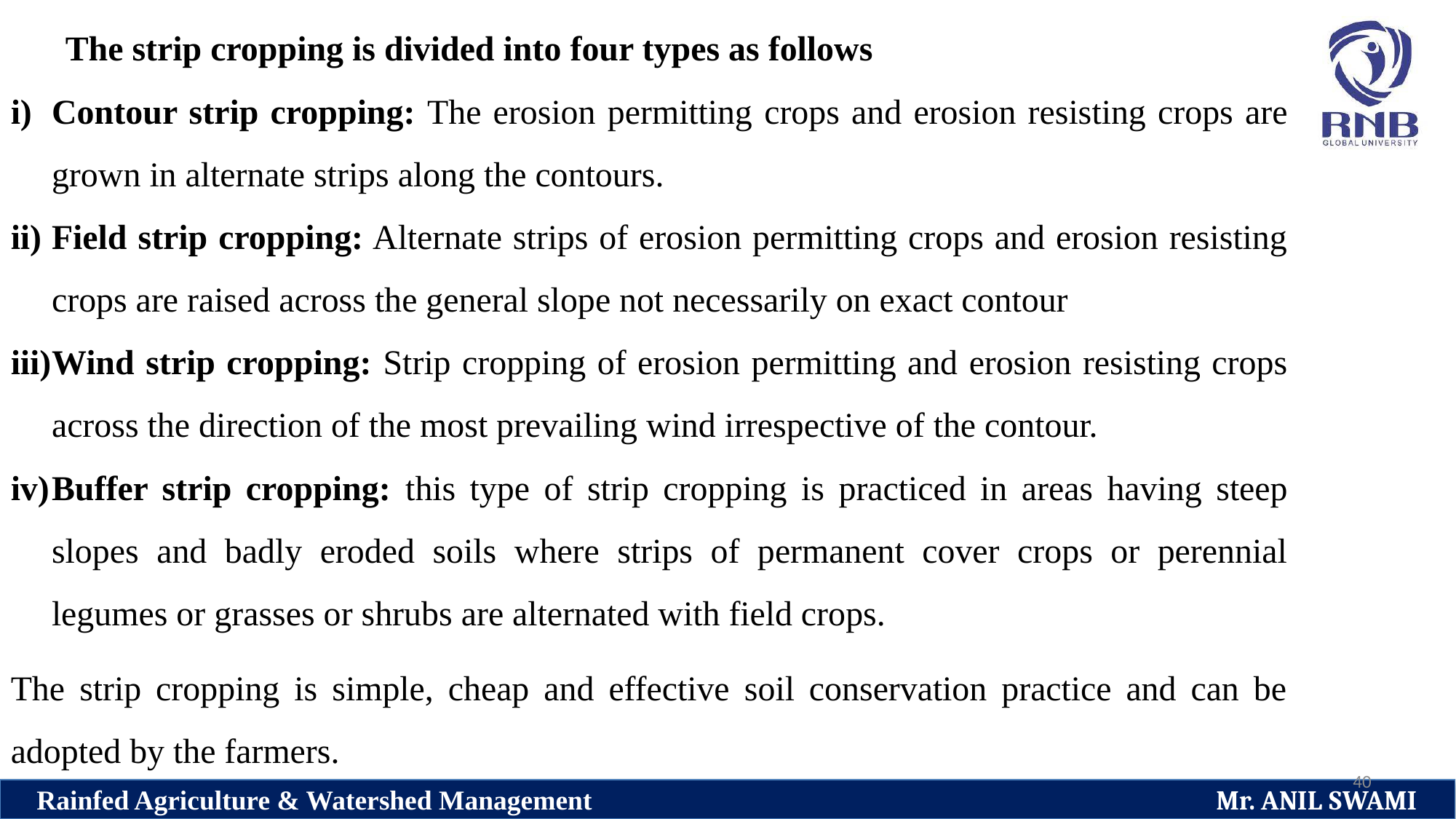

The strip cropping is divided into four types as follows
Contour strip cropping: The erosion permitting crops and erosion resisting crops are grown in alternate strips along the contours.
Field strip cropping: Alternate strips of erosion permitting crops and erosion resisting crops are raised across the general slope not necessarily on exact contour
Wind strip cropping: Strip cropping of erosion permitting and erosion resisting crops across the direction of the most prevailing wind irrespective of the contour.
Buffer strip cropping: this type of strip cropping is practiced in areas having steep slopes and badly eroded soils where strips of permanent cover crops or perennial legumes or grasses or shrubs are alternated with field crops.
The strip cropping is simple, cheap and effective soil conservation practice and can be adopted by the farmers.

40